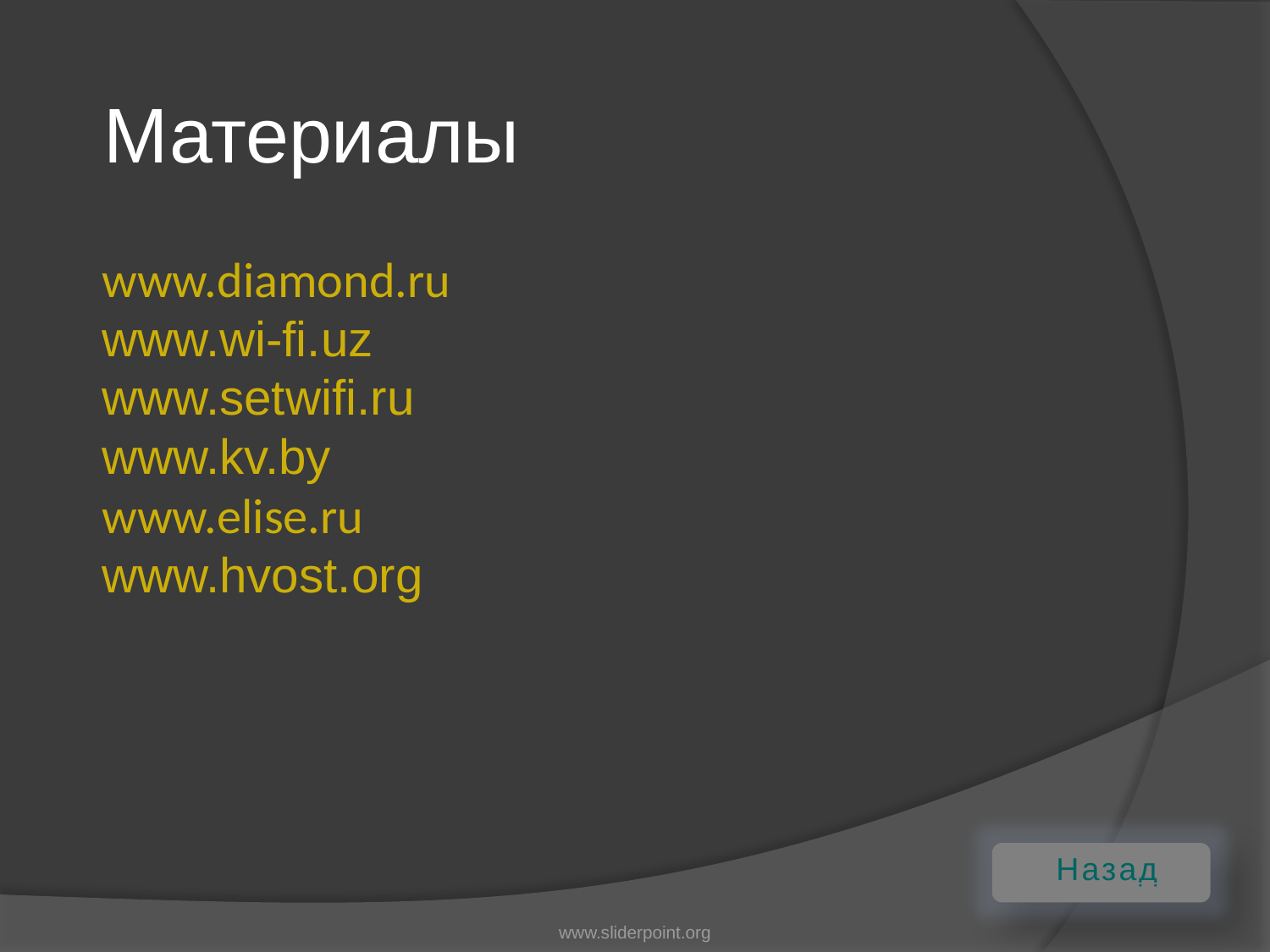

Материалы
www.diamond.ru
www.wi-fi.uz
www.setwifi.ru
www.kv.by
www.elise.ru
www.hvost.org

Назад
www.sliderpoint.org